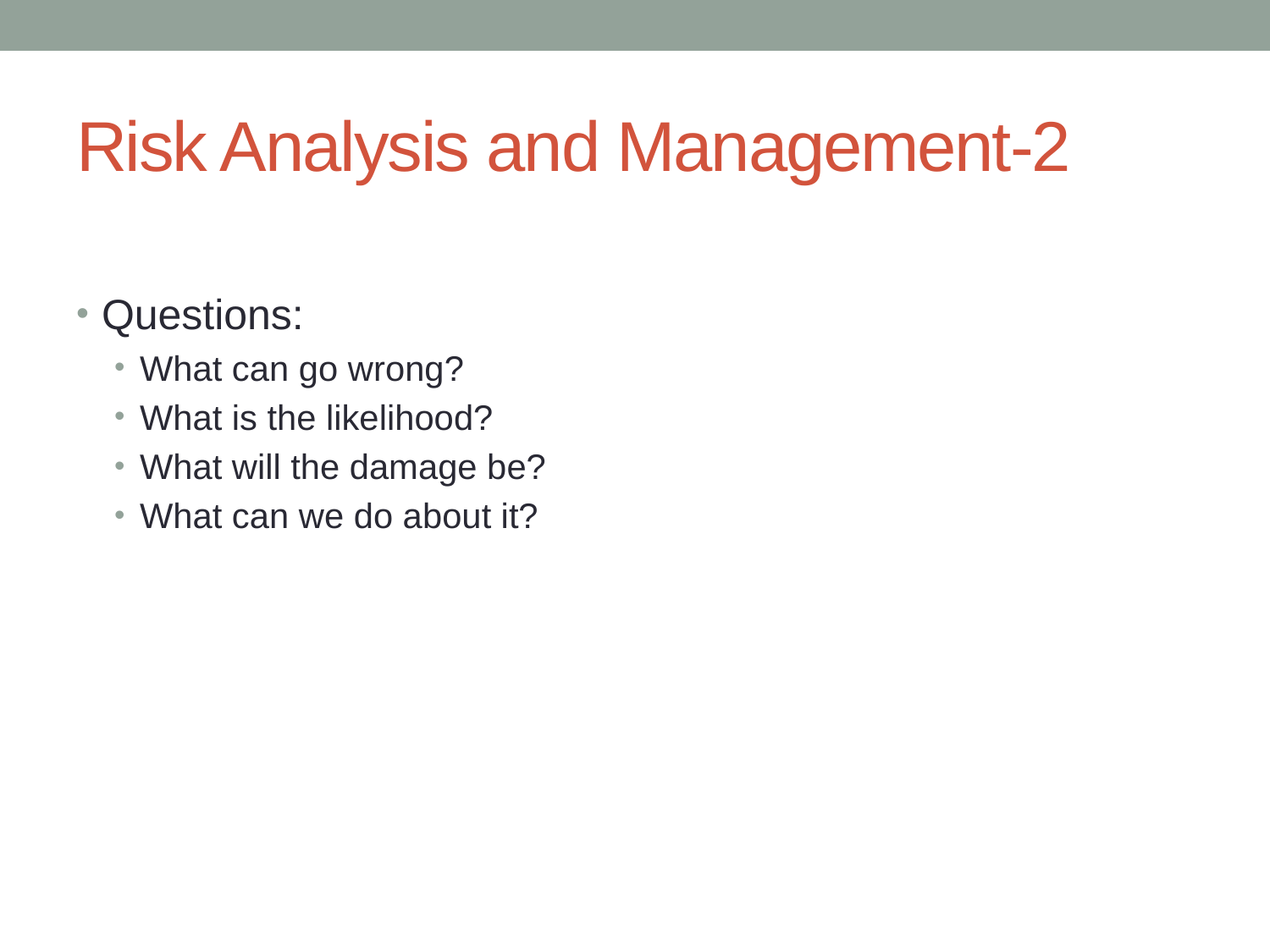

# Risk Analysis and Management-2

Questions:
What can go wrong?
What is the likelihood?
What will the damage be?
What can we do about it?